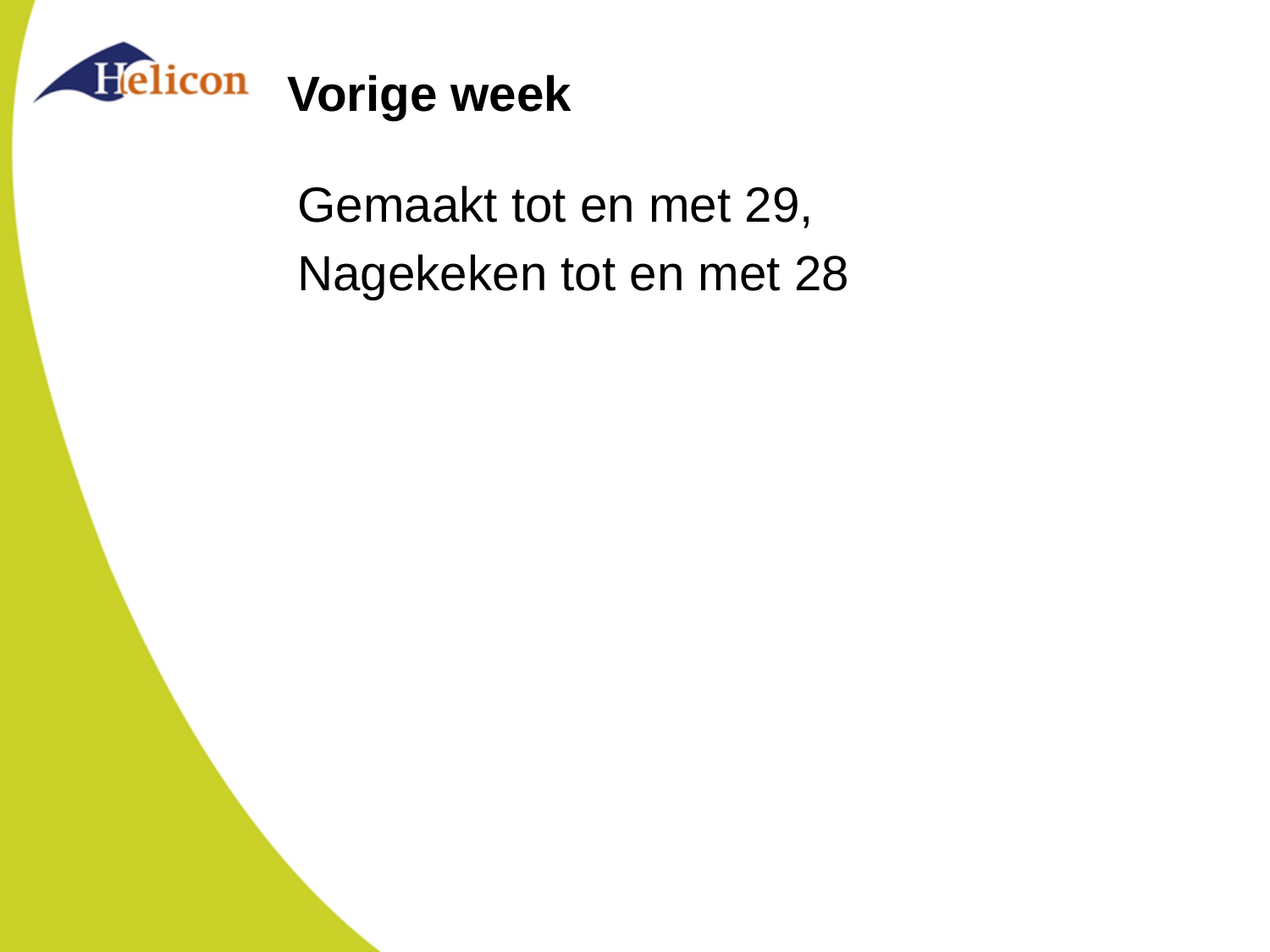

# Vorige week
Gemaakt tot en met 29,
Nagekeken tot en met 28